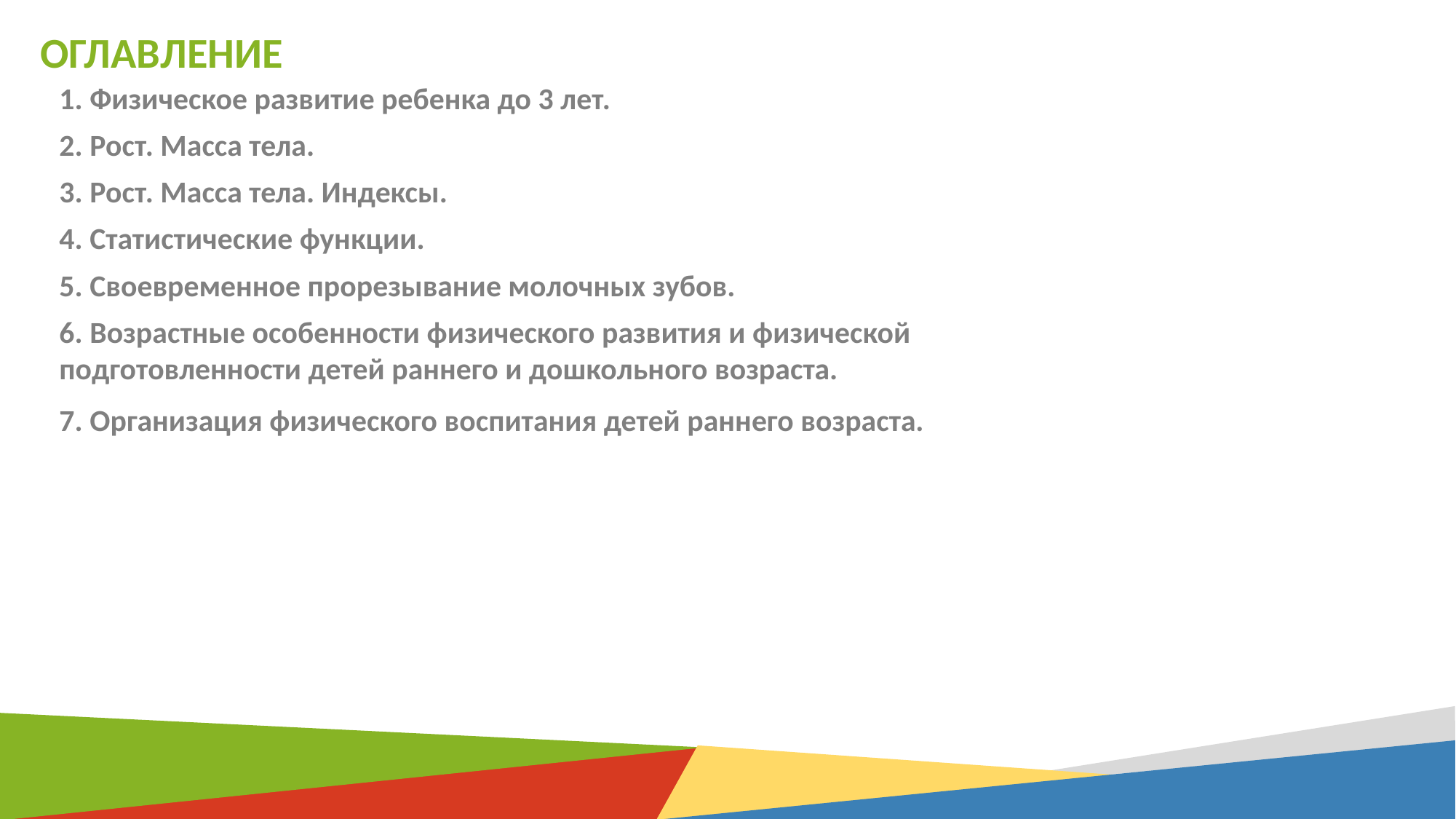

ОГЛАВЛЕНИЕ
1. Физическое развитие ребенка до 3 лет.
2. Рост. Масса тела.
3. Рост. Масса тела. Индексы.
4. Статистические функции.
5. Своевременное прорезывание молочных зубов.
6. Возрастные особенности физического развития и физической подготовленности детей раннего и дошкольного возраста.
7. Организация физического воспитания детей раннего возраста.